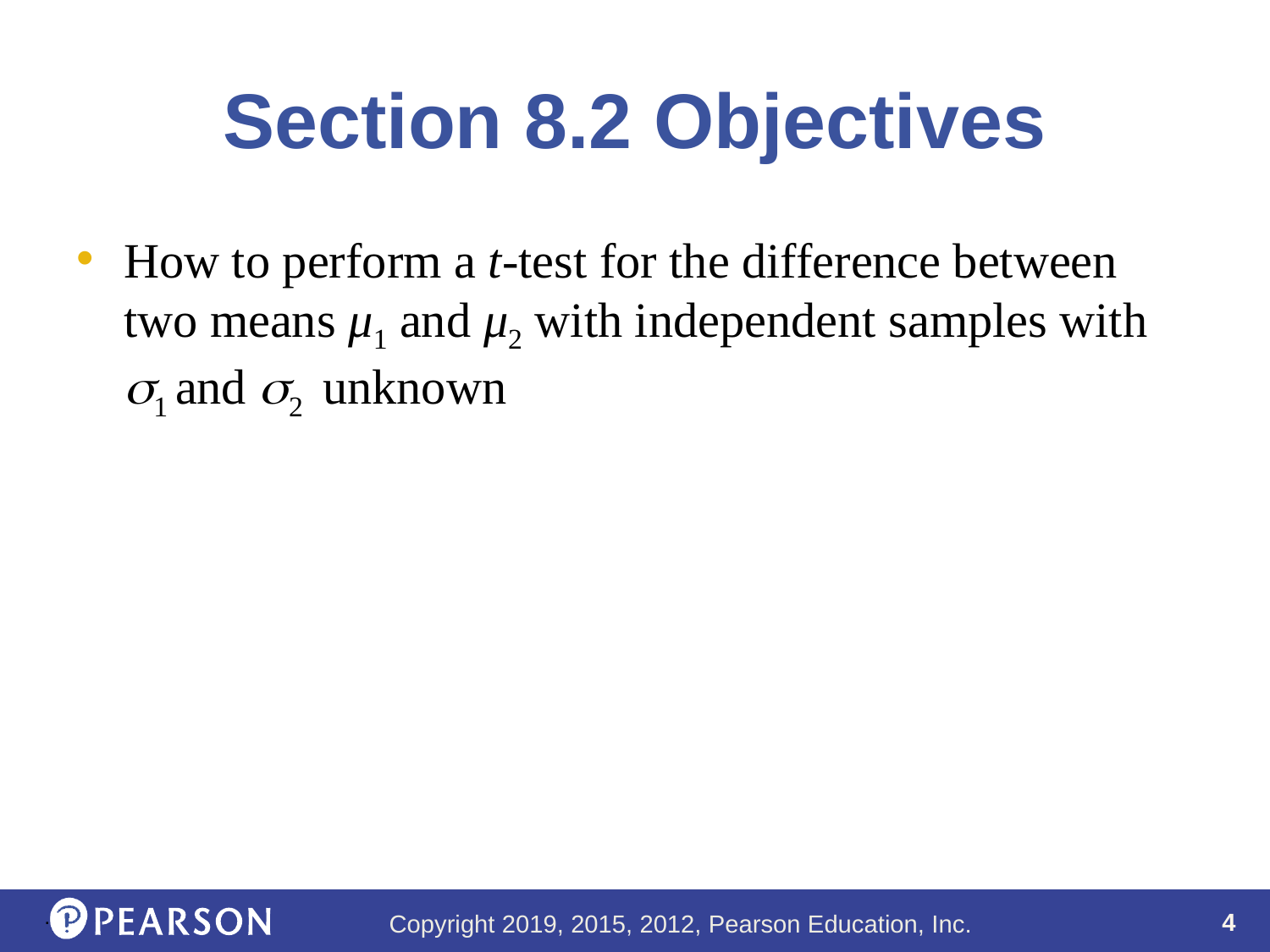

# Section 8.2 Objectives
How to perform a t-test for the difference between two means μ1 and μ2 with independent samples with σ1 and σ2  unknown
.